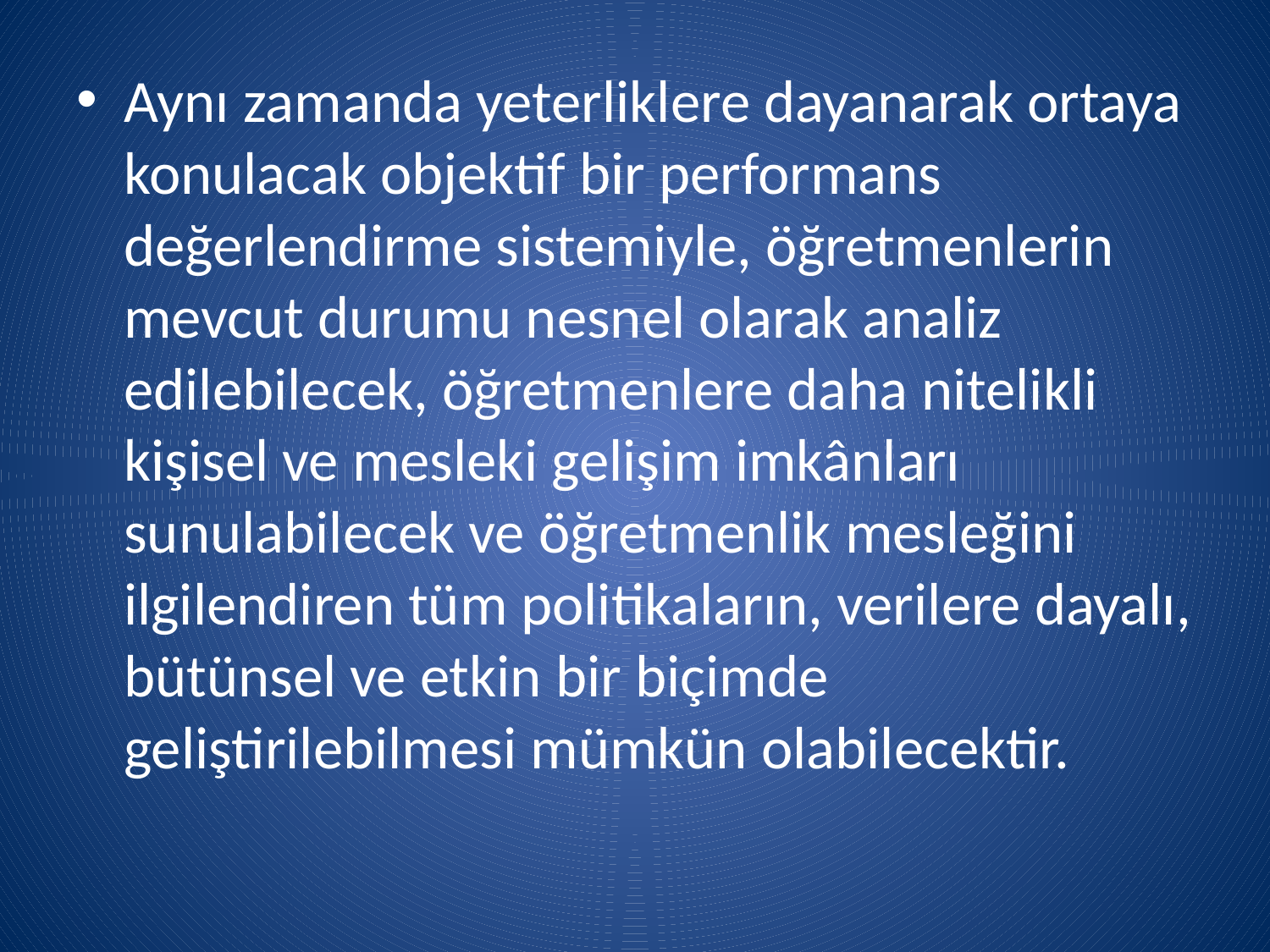

Aynı zamanda yeterliklere dayanarak ortaya konulacak objektif bir performans değerlendirme sistemiyle, öğretmenlerin mevcut durumu nesnel olarak analiz edilebilecek, öğretmenlere daha nitelikli kişisel ve mesleki gelişim imkânları sunulabilecek ve öğretmenlik mesleğini ilgilendiren tüm politikaların, verilere dayalı, bütünsel ve etkin bir biçimde geliştirilebilmesi mümkün olabilecektir.